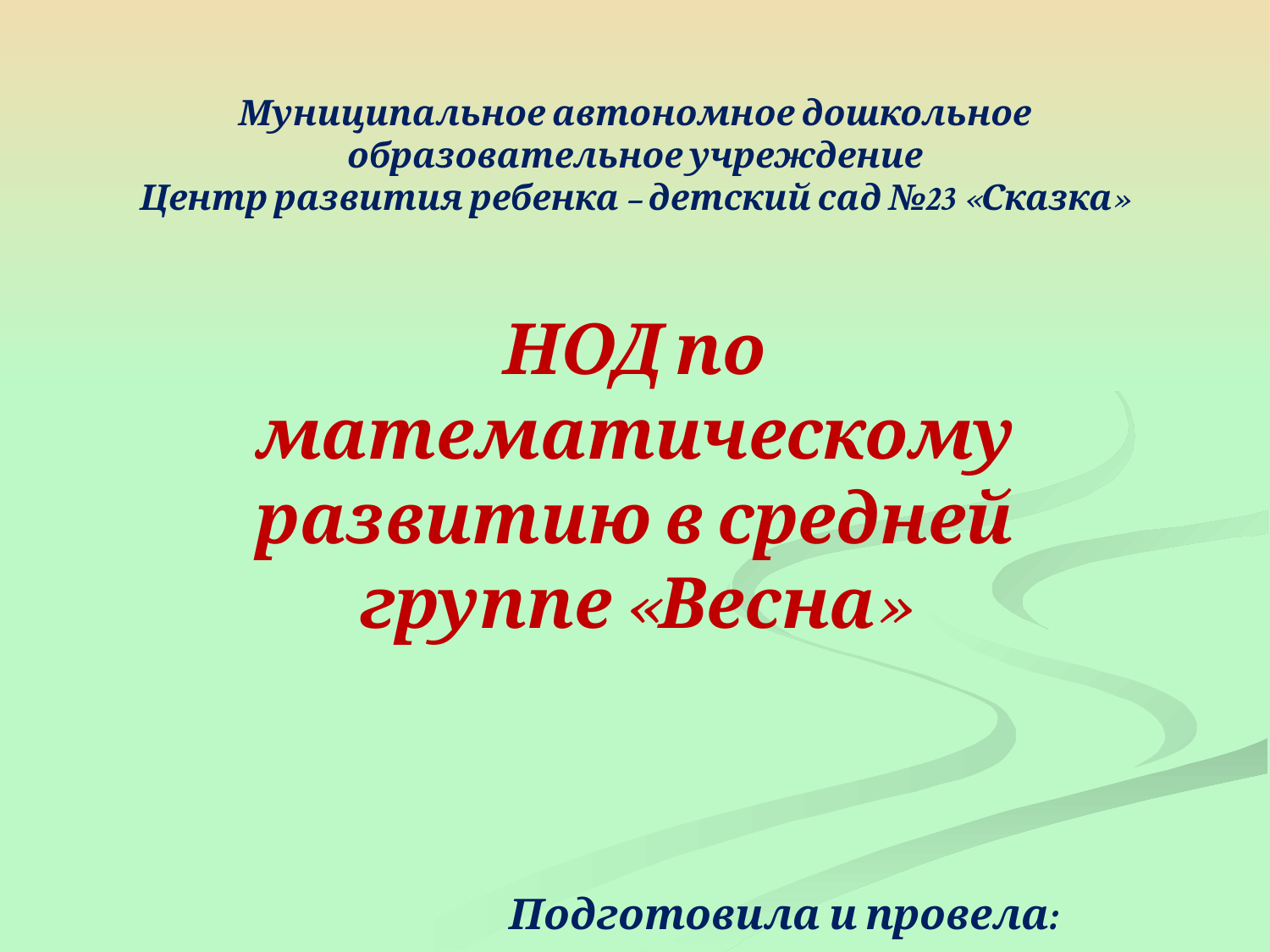

# Муниципальное автономное дошкольное образовательное учреждение Центр развития ребенка – детский сад №23 «Сказка»
НОД по математическому развитию в средней группе «Весна»

Подготовила и провела:
воспитатель Сумакова Е.В.